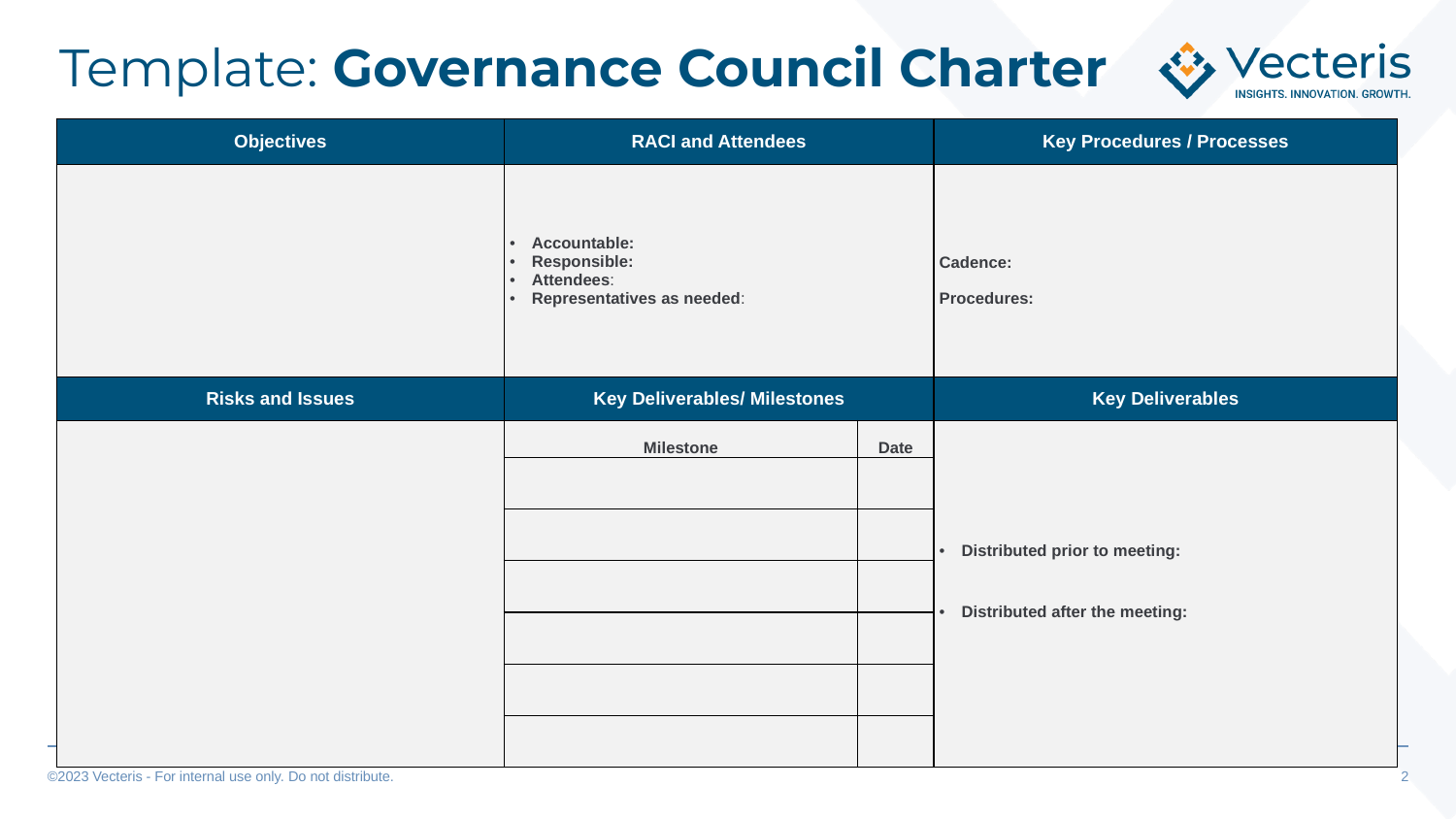

# Template: Governance Council Charter
| Objectives | RACI and Attendees |  | Key Procedures / Processes |
| --- | --- | --- | --- |
|  | Accountable: Responsible: Attendees: Representatives as needed: |  | Cadence: Procedures: |
| Risks and Issues | Key Deliverables/ Milestones |  | Key Deliverables |
|  | Milestone | Date | Distributed prior to meeting: Distributed after the meeting: |
|  |  |  |  |
|  |  |  |  |
|  |  |  |  |
|  |  |  |  |
|  |  |  |  |
|  |  |  |  |